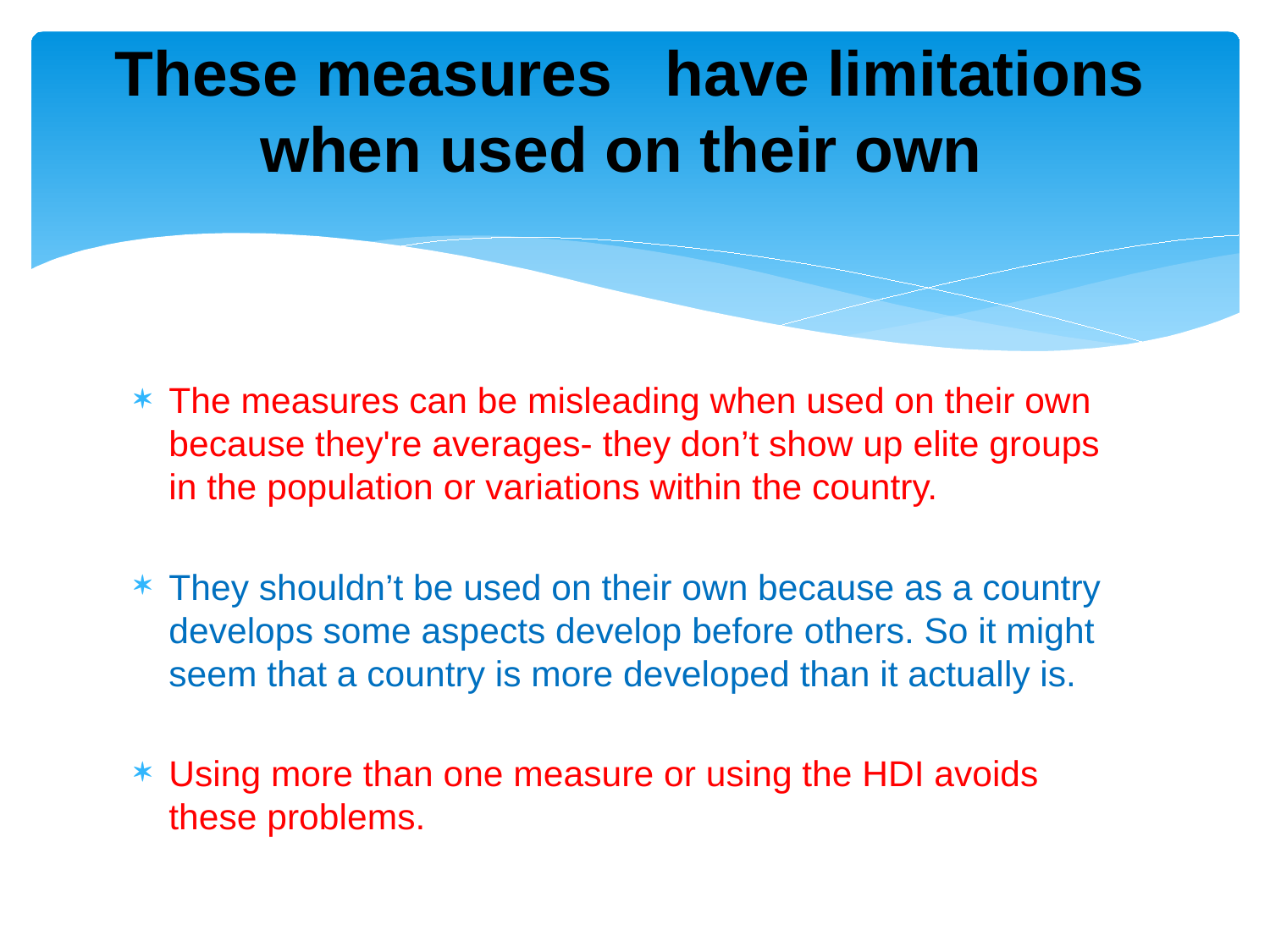

These measures   have limitations when used on their own
The measures can be misleading when used on their own because they're averages- they don’t show up elite groups in the population or variations within the country.

They shouldn’t be used on their own because as a country develops some aspects develop before others. So it might seem that a country is more developed than it actually is.

Using more than one measure or using the HDI avoids these problems.